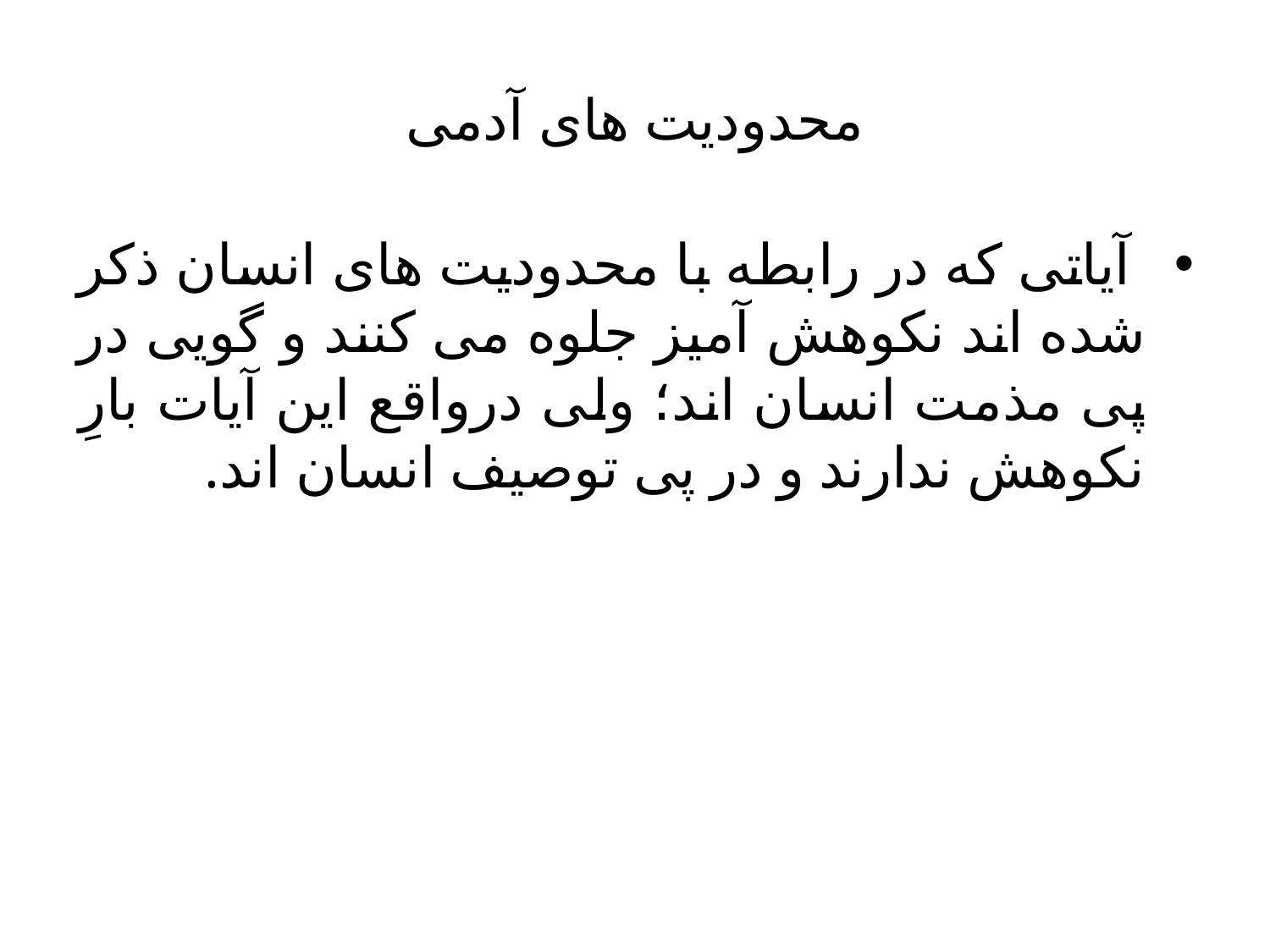

# محدودیت های آدمی
 آیاتی که در رابطه با محدودیت های انسان ذکر شده اند نکوهش آمیز جلوه می کنند و گویی در پی مذمت انسان اند؛ ولی درواقع این آیات بارِ نکوهش ندارند و در پی توصیف انسان اند.